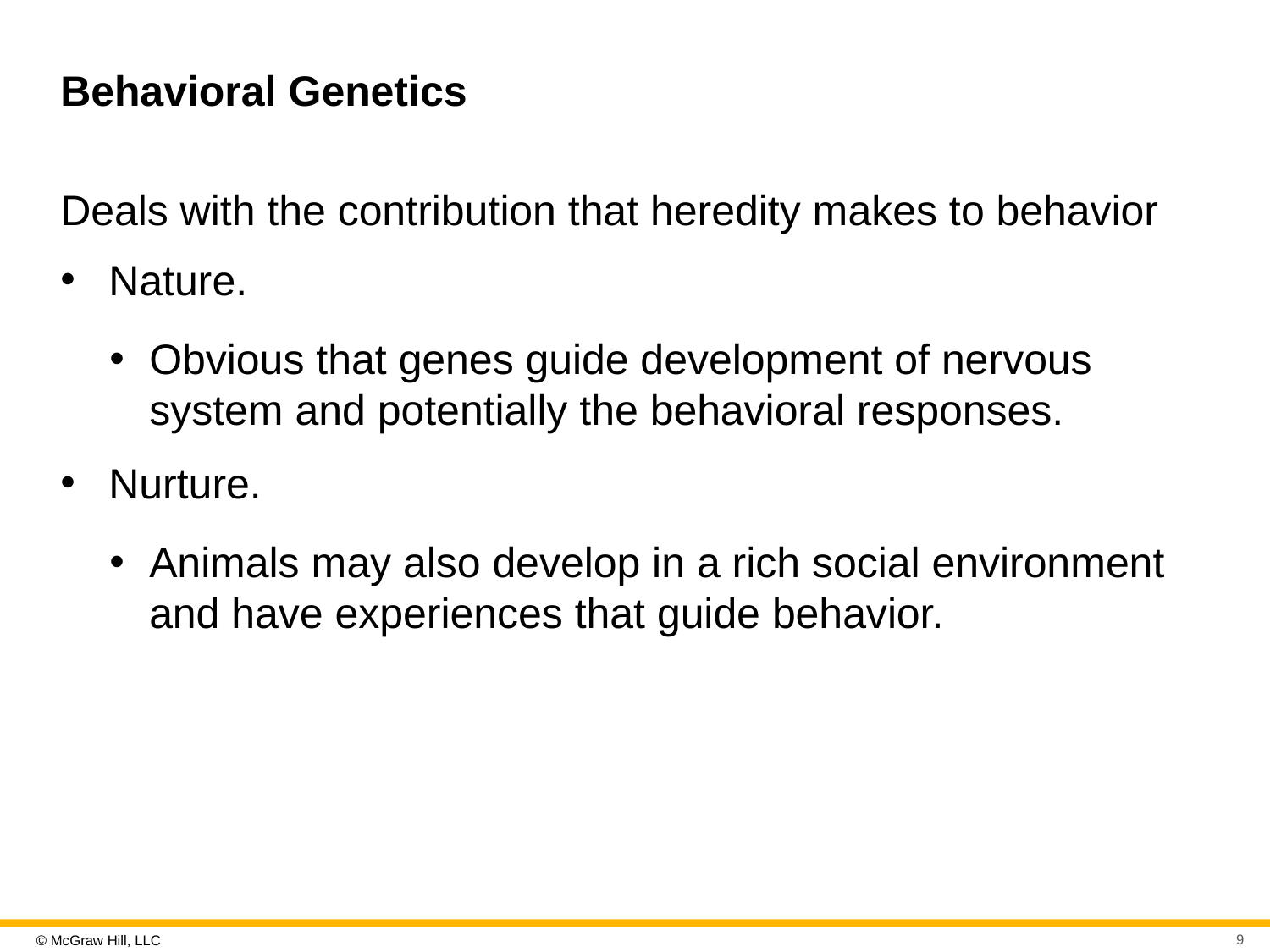

# Behavioral Genetics
Deals with the contribution that heredity makes to behavior
Nature.
Obvious that genes guide development of nervous system and potentially the behavioral responses.
Nurture.
Animals may also develop in a rich social environment and have experiences that guide behavior.
9